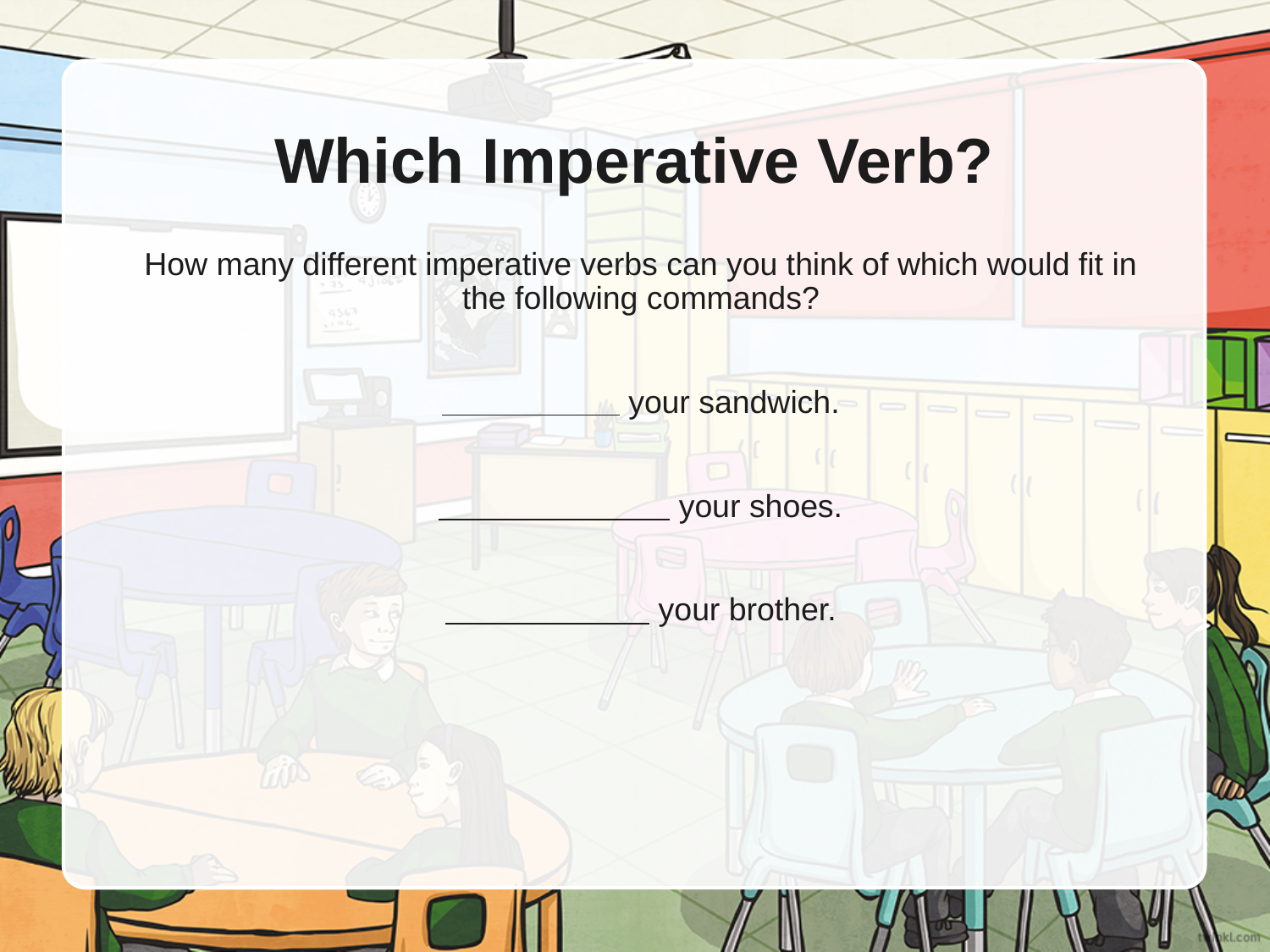

# Which Imperative Verb?
How many different imperative verbs can you think of which would fit in the following commands?

                               your sandwich.

                           your shoes.

                        your brother.